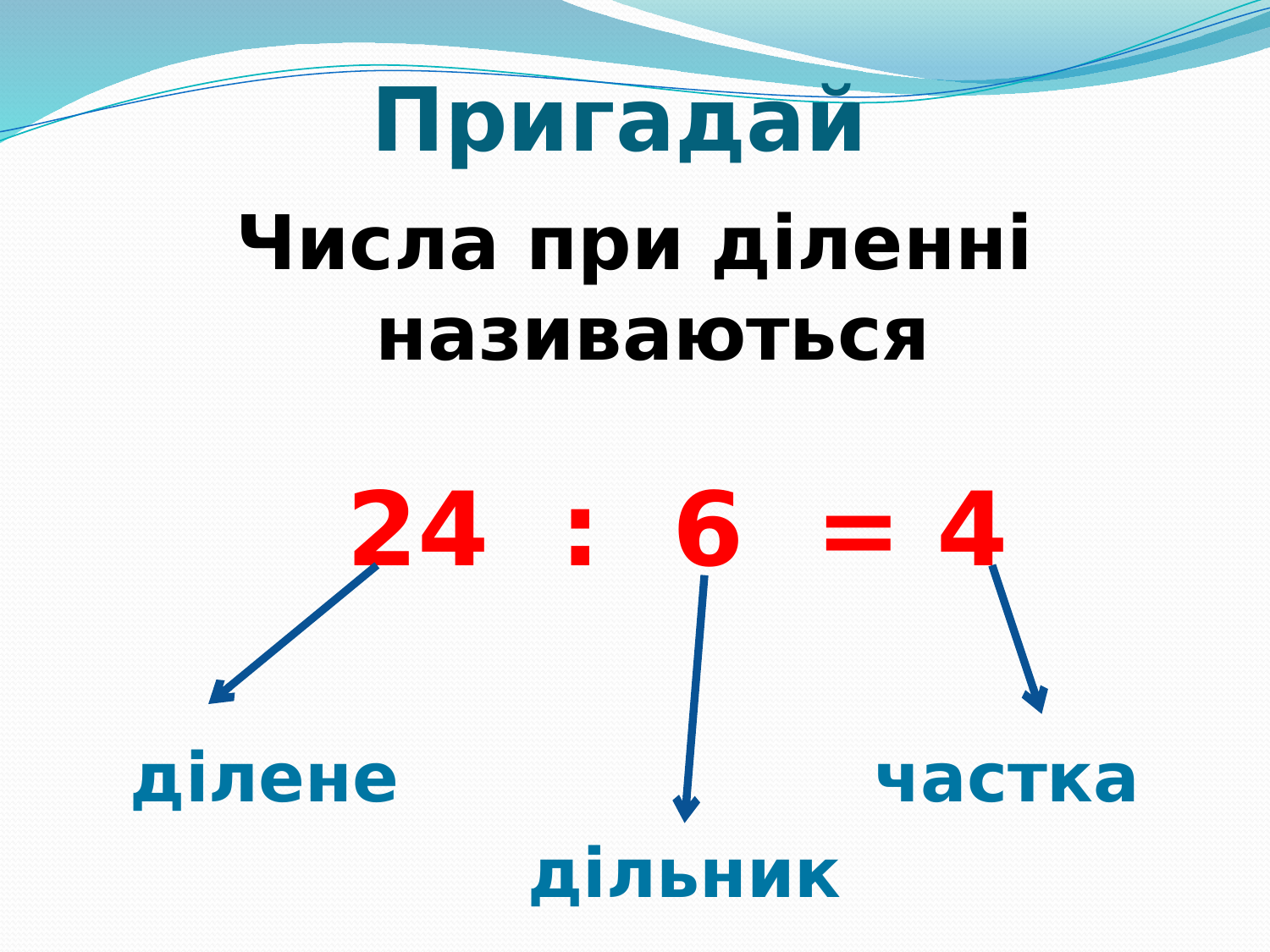

# Пригадай
Числа при діленні називаються

    24  :  6  = 4

ділене                            частка
                           дільник